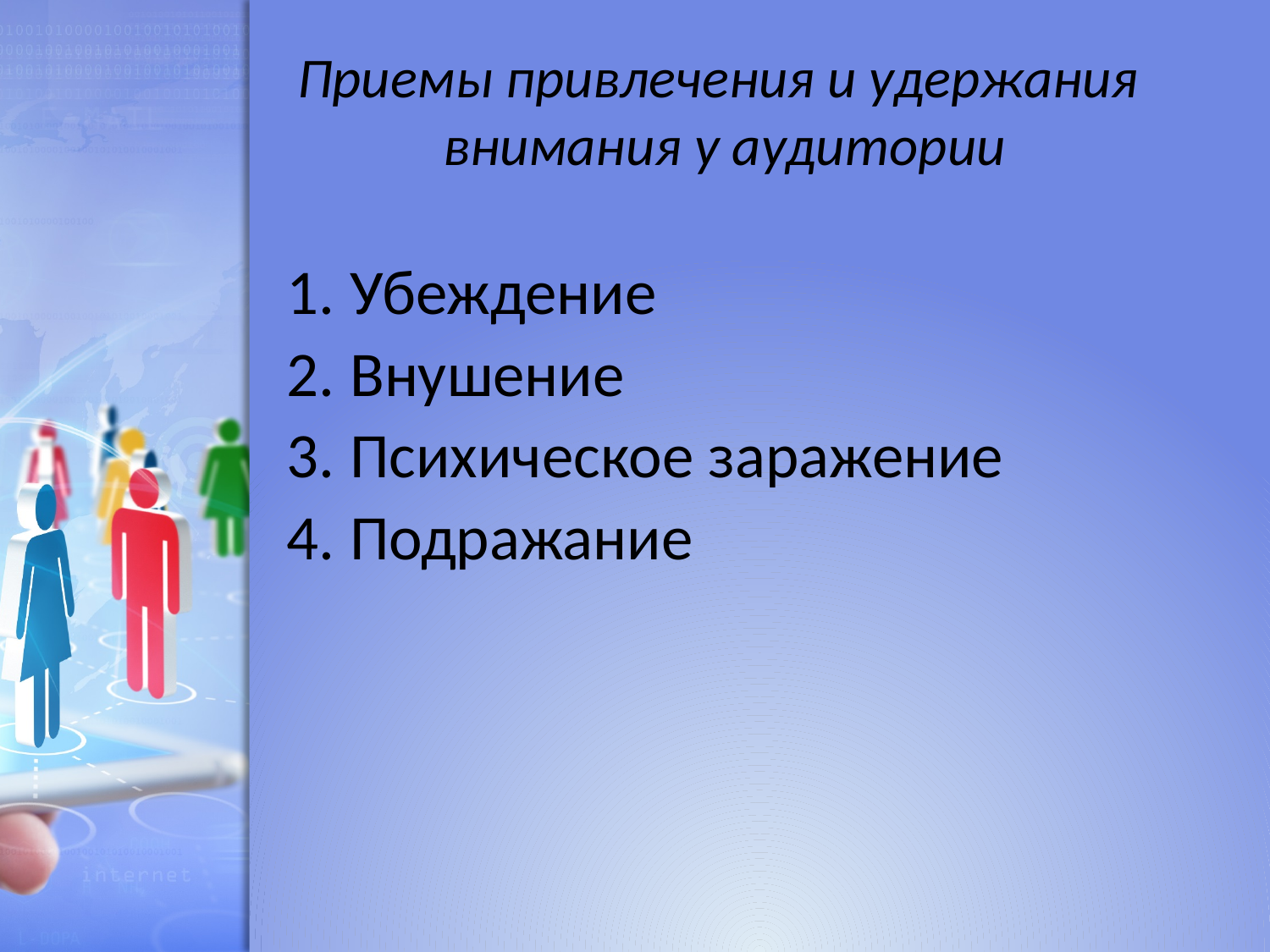

# Приемы привлечения и удержания внимания у аудитории
Убеждение
Внушение
Психическое заражение
Подражание